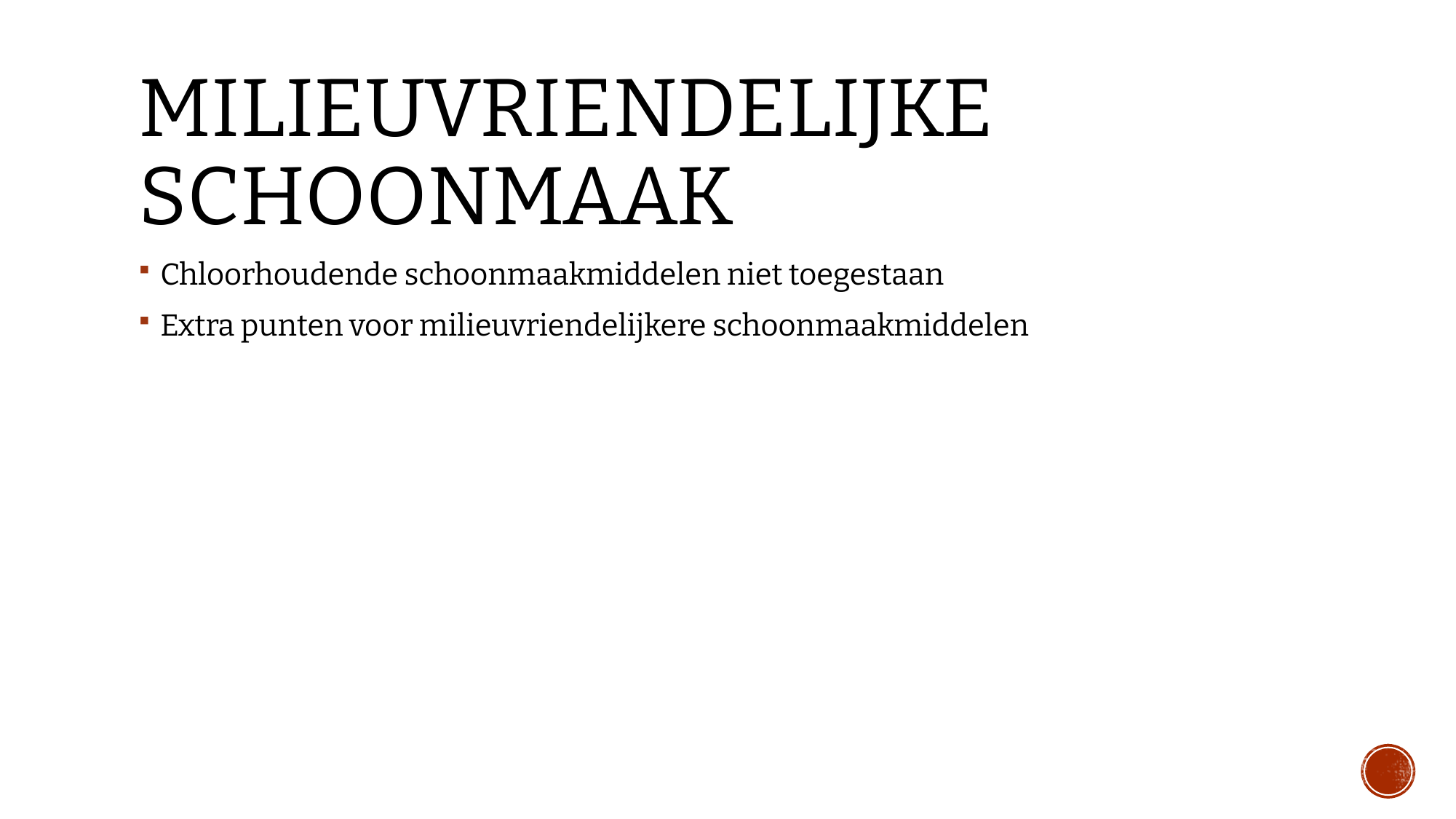

# Milieuvriendelijke schoonmaak
Chloorhoudende schoonmaakmiddelen niet toegestaan
Extra punten voor milieuvriendelijkere schoonmaakmiddelen